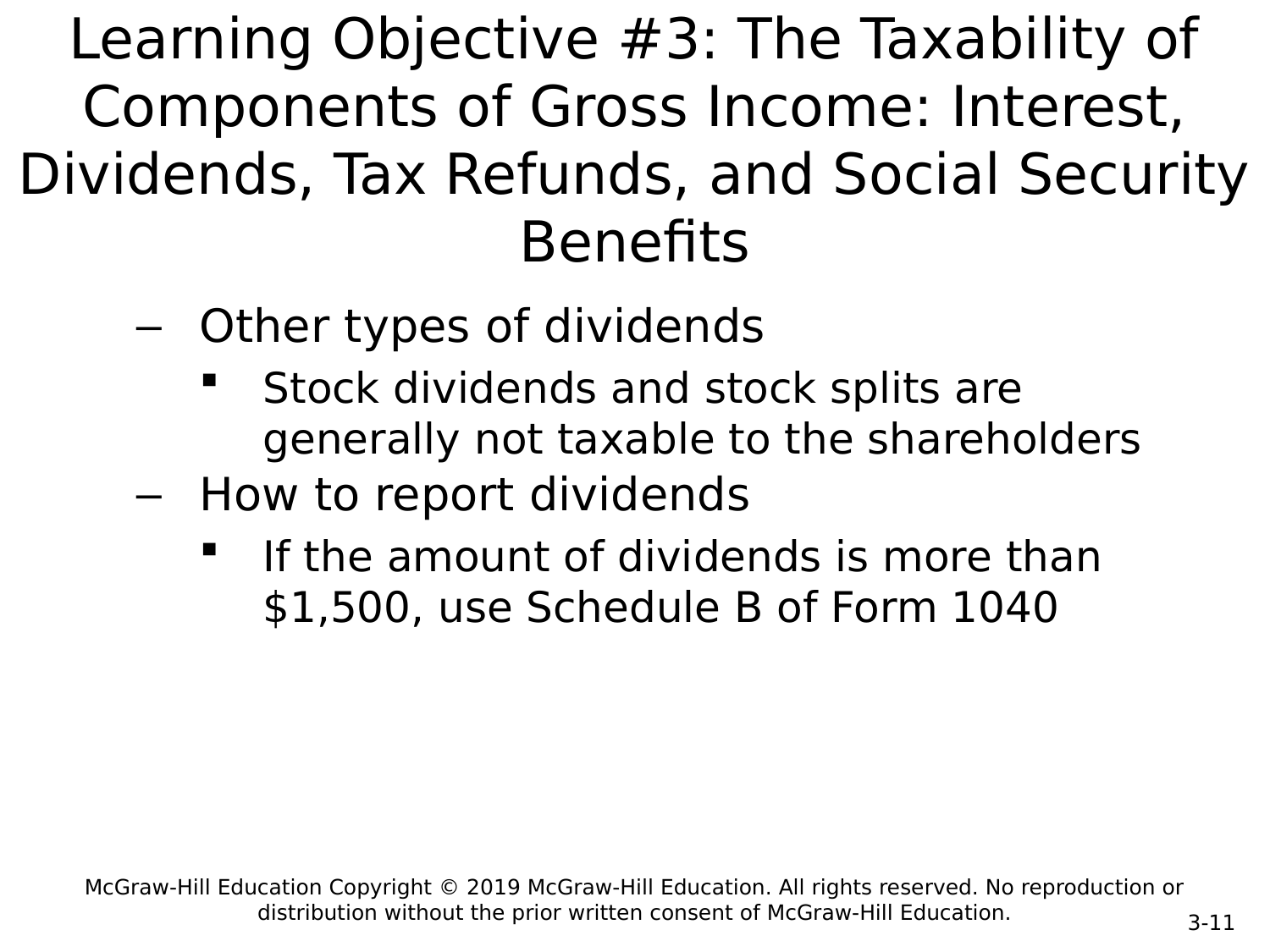

# Learning Objective #3: The Taxability of Components of Gross Income: Interest, Dividends, Tax Refunds, and Social Security Benefits
Other types of dividends
Stock dividends and stock splits are generally not taxable to the shareholders
How to report dividends
If the amount of dividends is more than $1,500, use Schedule B of Form 1040
McGraw-Hill Education Copyright © 2019 McGraw-Hill Education. All rights reserved. No reproduction or distribution without the prior written consent of McGraw-Hill Education.
3-11